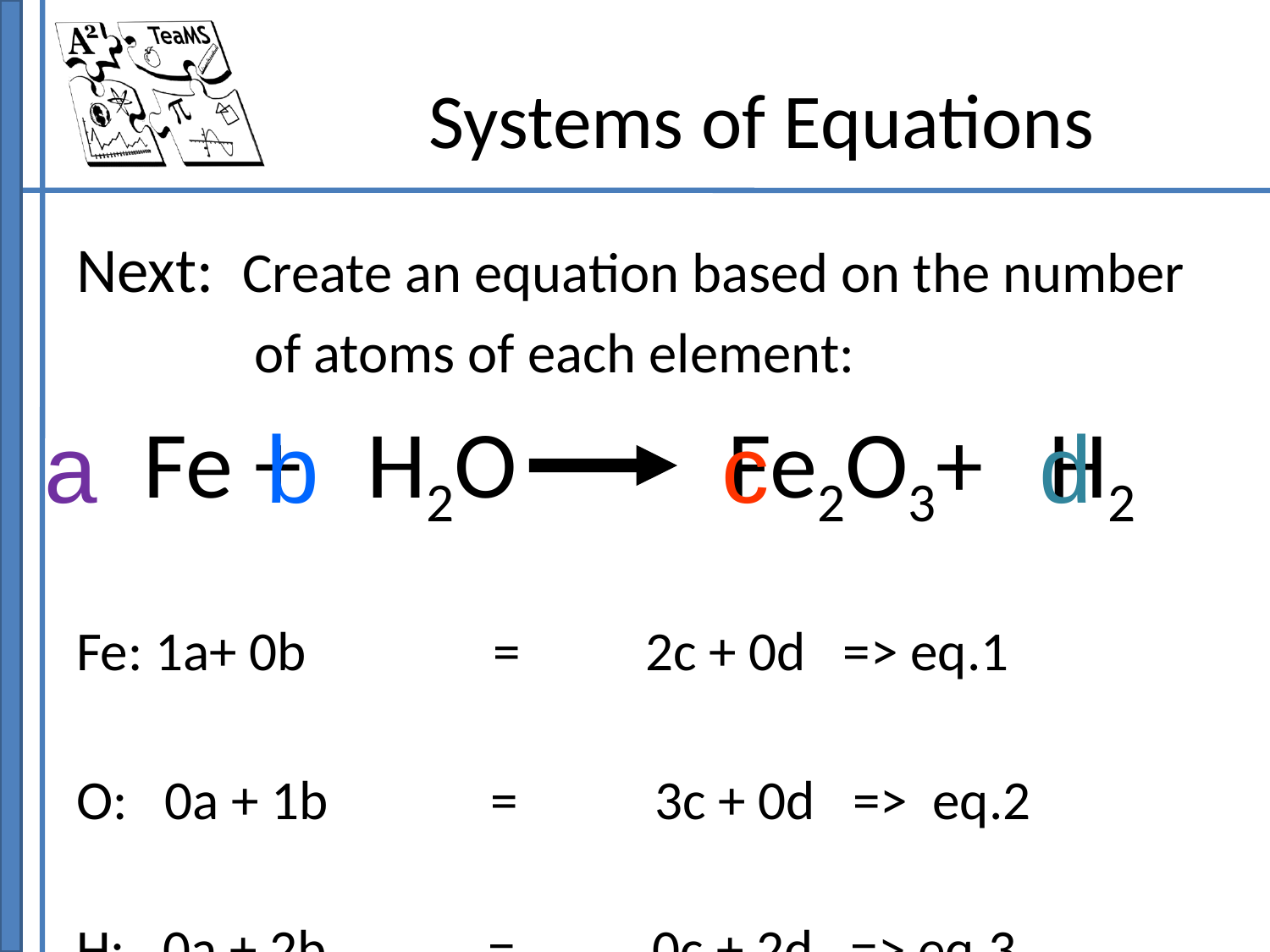

Systems of Equations
Next:  Create an equation based on the number
              of atoms of each element:
 Fe +   H2O 		    Fe2O3+   H2
Fe: 1a+ 0b               =          2c + 0d   => eq.1
O:   0a + 1b             =           3c + 0d   =>  eq.2
H:   0a + 2b             =           0c + 2d   => eq.3
a
b
c
d